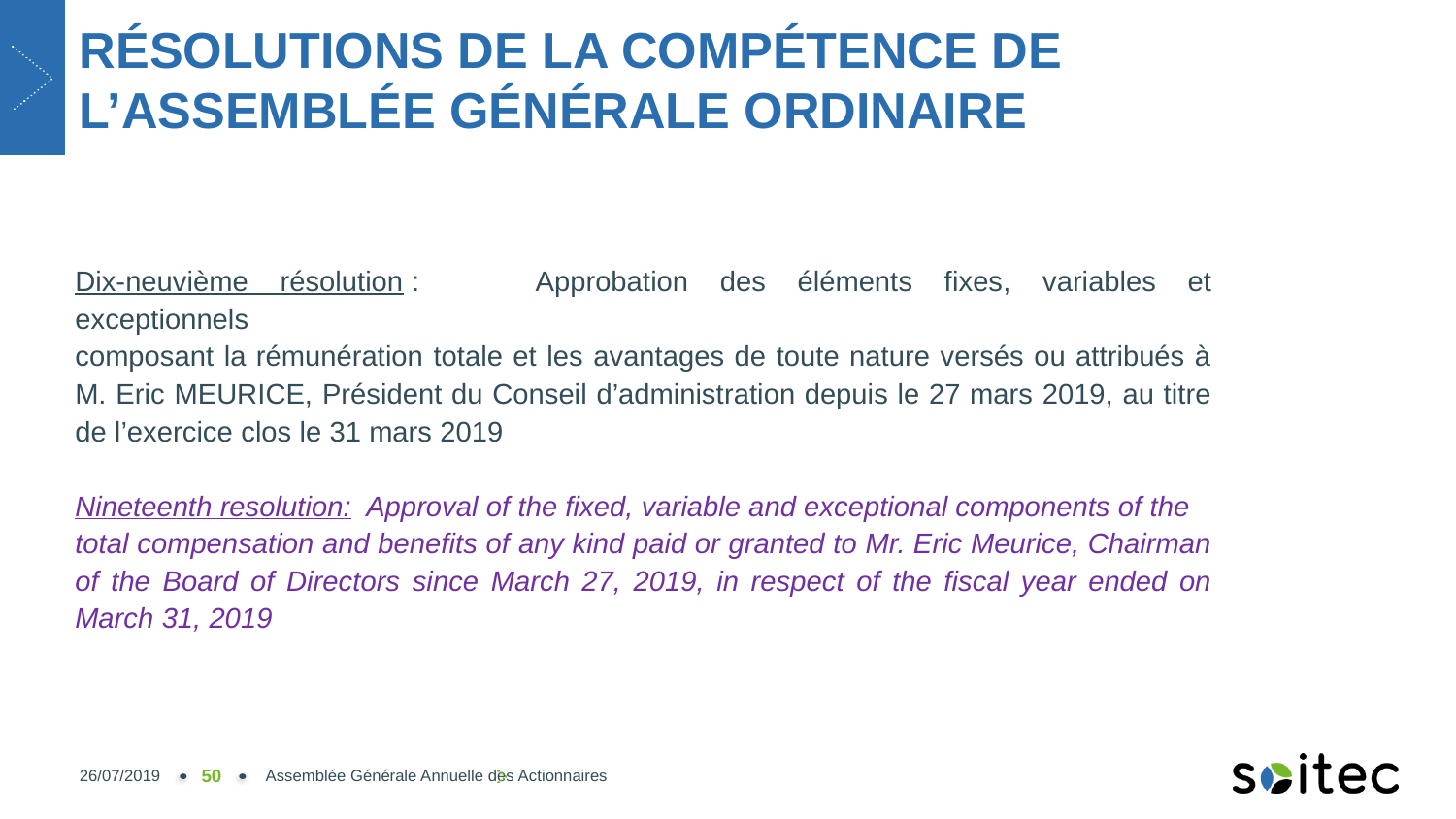

# RÉSOLUTIONS DE LA COMPÉTENCE DE L’ASSEMBLÉE GÉNÉRALE ORDINAIRE
Dix-neuvième résolution :	Approbation des éléments fixes, variables et exceptionnels
composant la rémunération totale et les avantages de toute nature versés ou attribués à M. Eric MEURICE, Président du Conseil d’administration depuis le 27 mars 2019, au titre de l’exercice clos le 31 mars 2019

Nineteenth resolution:	Approval of the fixed, variable and exceptional components of the
total compensation and benefits of any kind paid or granted to Mr. Eric Meurice, Chairman of the Board of Directors since March 27, 2019, in respect of the fiscal year ended on March 31, 2019

26/07/2019
50
Assemblée Générale Annuelle des Actionnaires